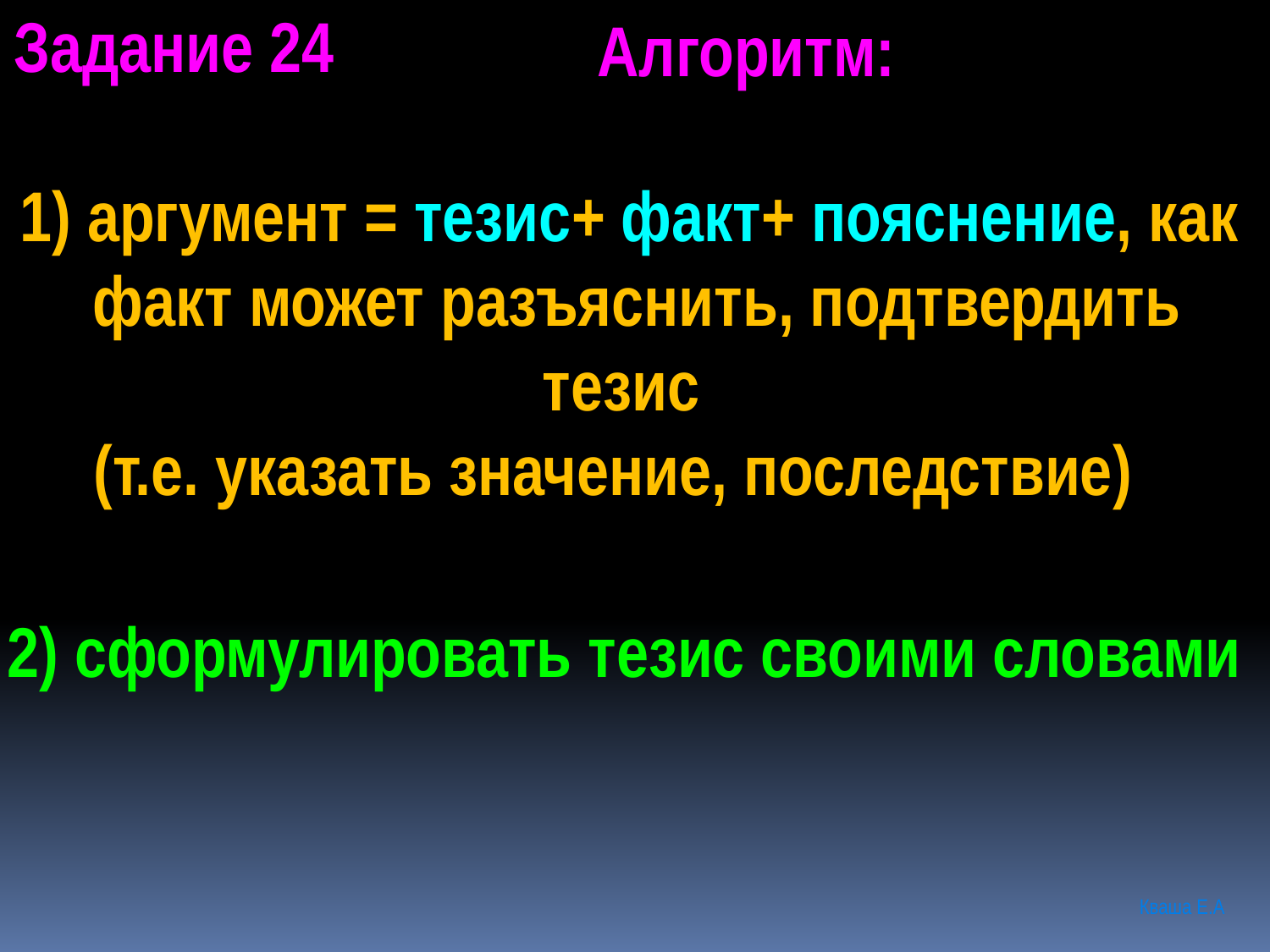

Задание 24

1) аргумент = тезис+ факт+ пояснение, как  факт может разъяснить, подтвердить тезис
 (т.е. указать значение, последствие)

Алгоритм:
2) сформулировать тезис своими словами
Кваша Е.А